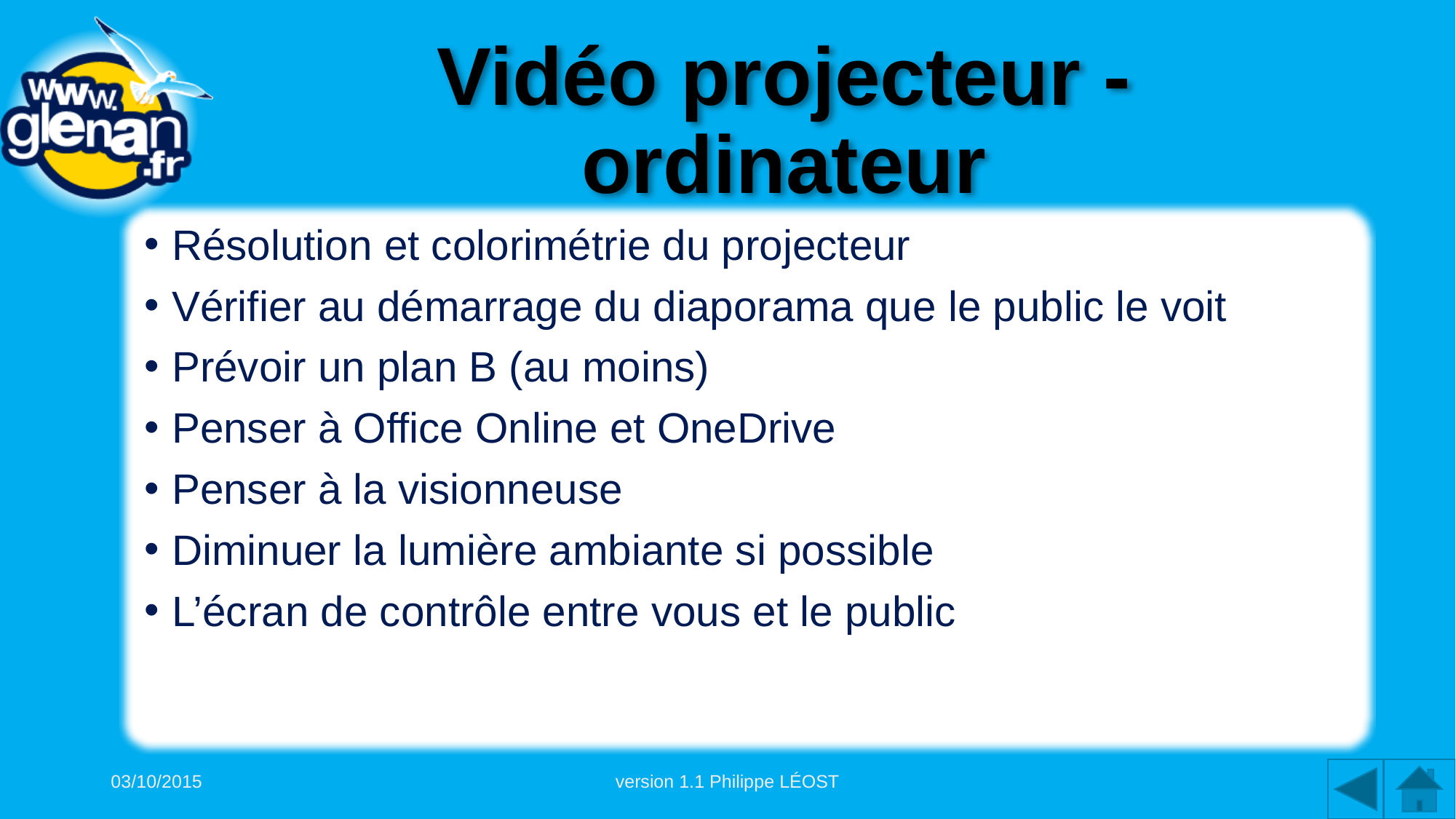

# Vidéo projecteur - ordinateur
Résolution et colorimétrie du projecteur
Vérifier au démarrage du diaporama que le public le voit
Prévoir un plan B (au moins)
Penser à Office Online et OneDrive
Penser à la visionneuse
Diminuer la lumière ambiante si possible
L’écran de contrôle entre vous et le public

03/10/2015
version 1.1 Philippe LÉOST